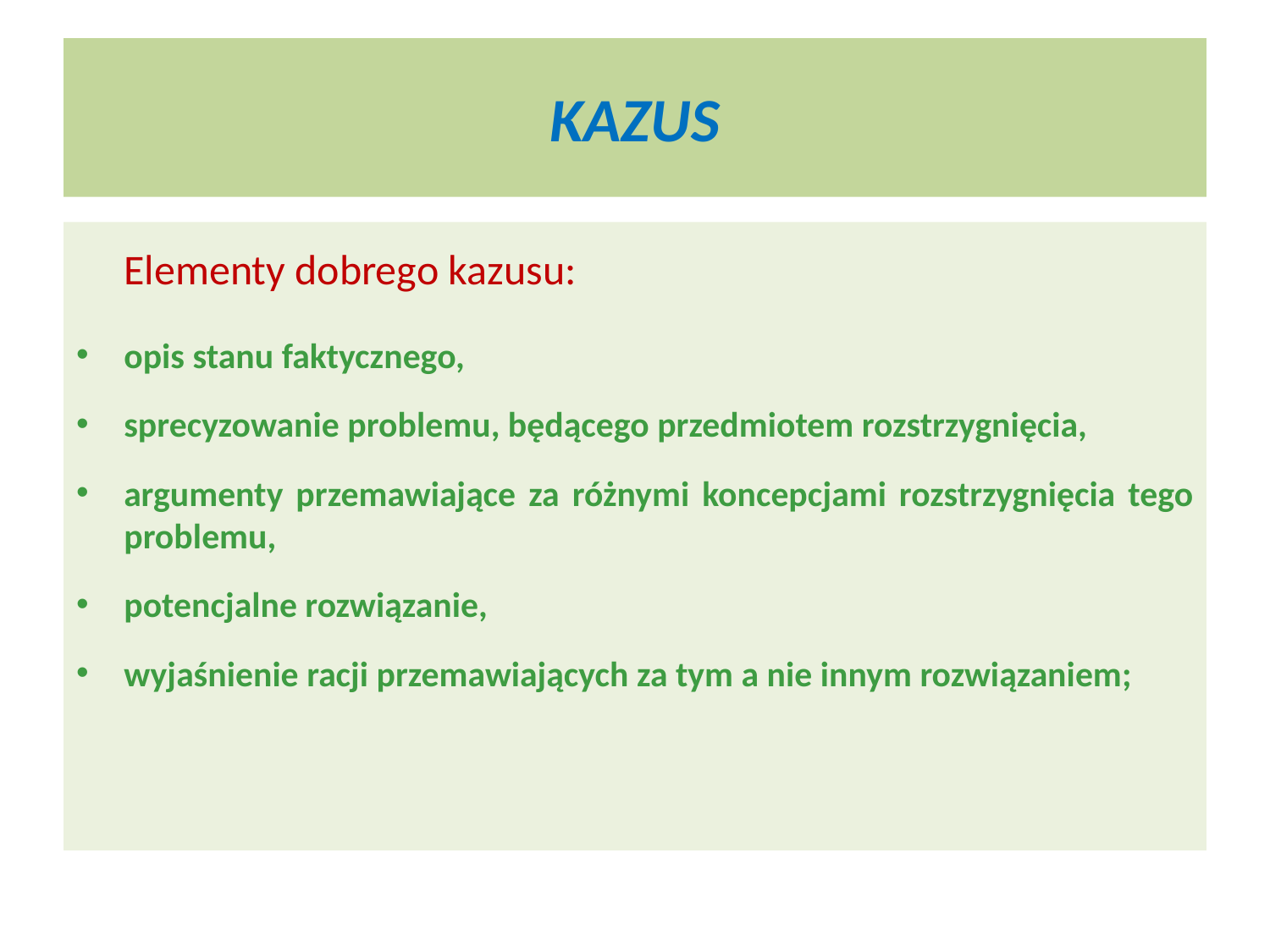

# KAZUS
	Elementy dobrego kazusu:

opis stanu faktycznego,

sprecyzowanie problemu, będącego przedmiotem rozstrzygnięcia,

argumenty przemawiające za różnymi koncepcjami rozstrzygnięcia tego problemu,

potencjalne rozwiązanie,

wyjaśnienie racji przemawiających za tym a nie innym rozwiązaniem;